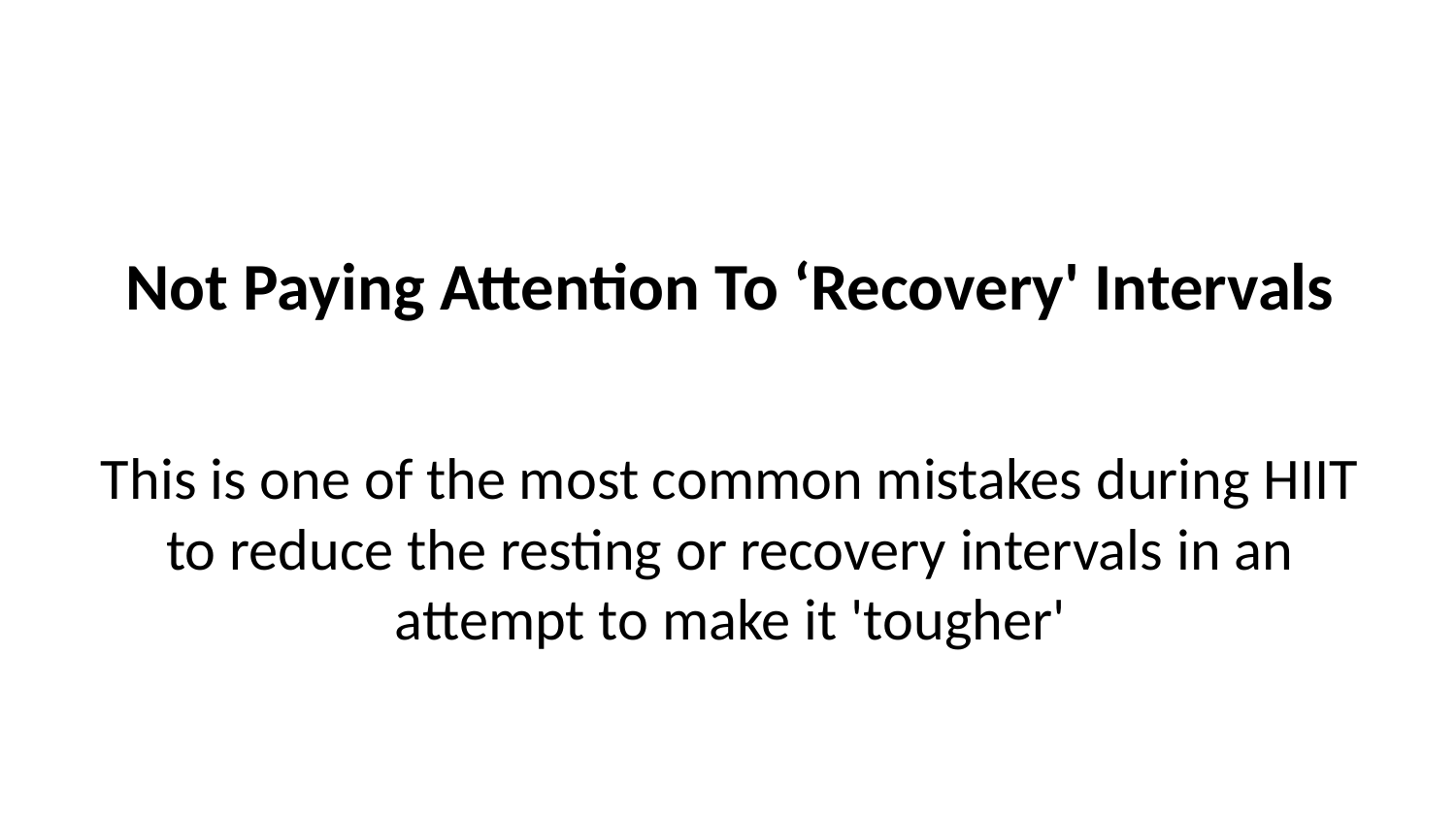

# Not Paying Attention To ‘Recovery' Intervals
This is one of the most common mistakes during HIIT to reduce the resting or recovery intervals in an attempt to make it 'tougher'